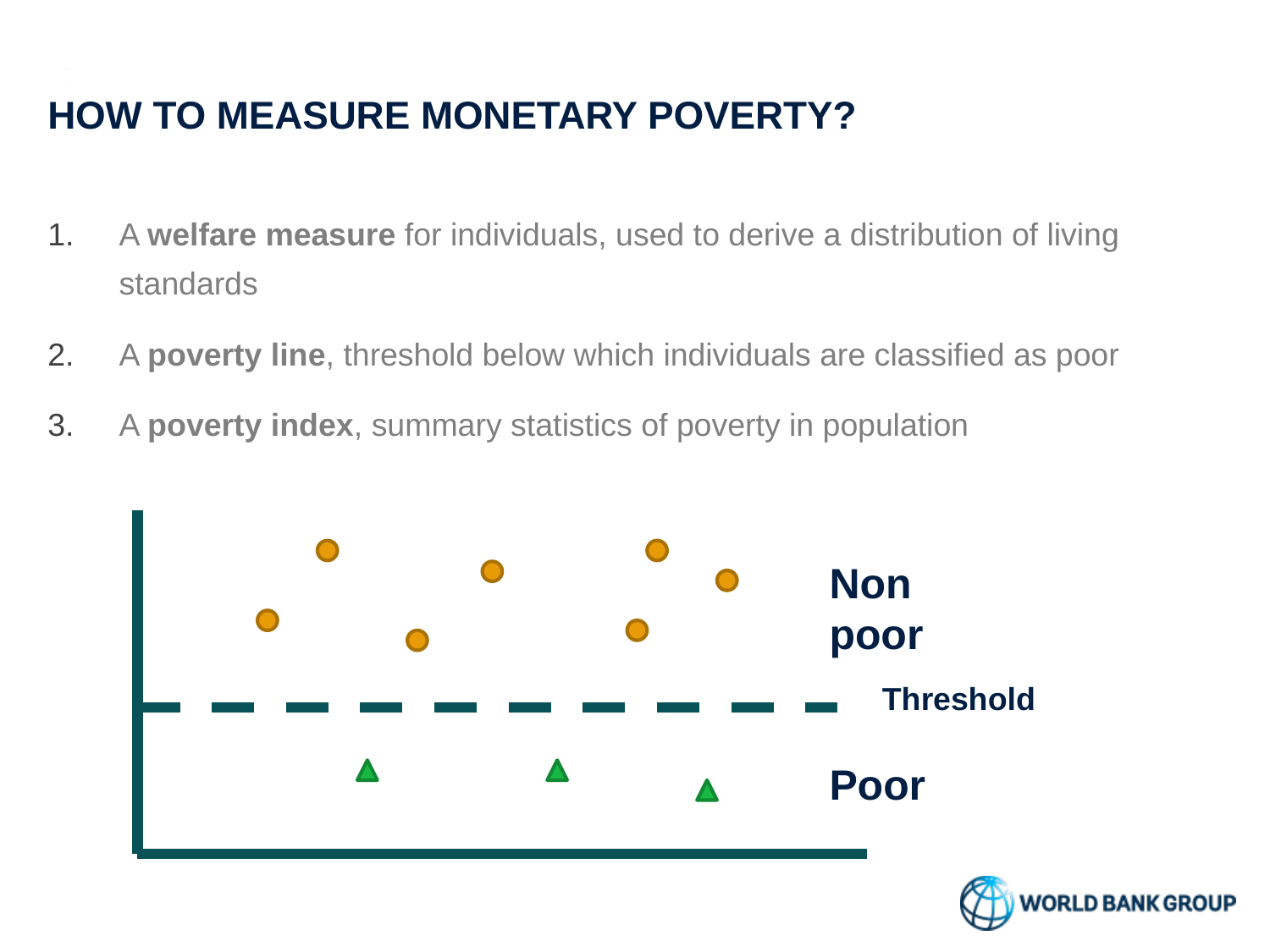

# HOW TO MEASURE MONETARY POVERTY?
A welfare measure for individuals, used to derive a distribution of living standards
A poverty line, threshold below which individuals are classified as poor
A poverty index, summary statistics of poverty in population

Non poor

Threshold
Poor